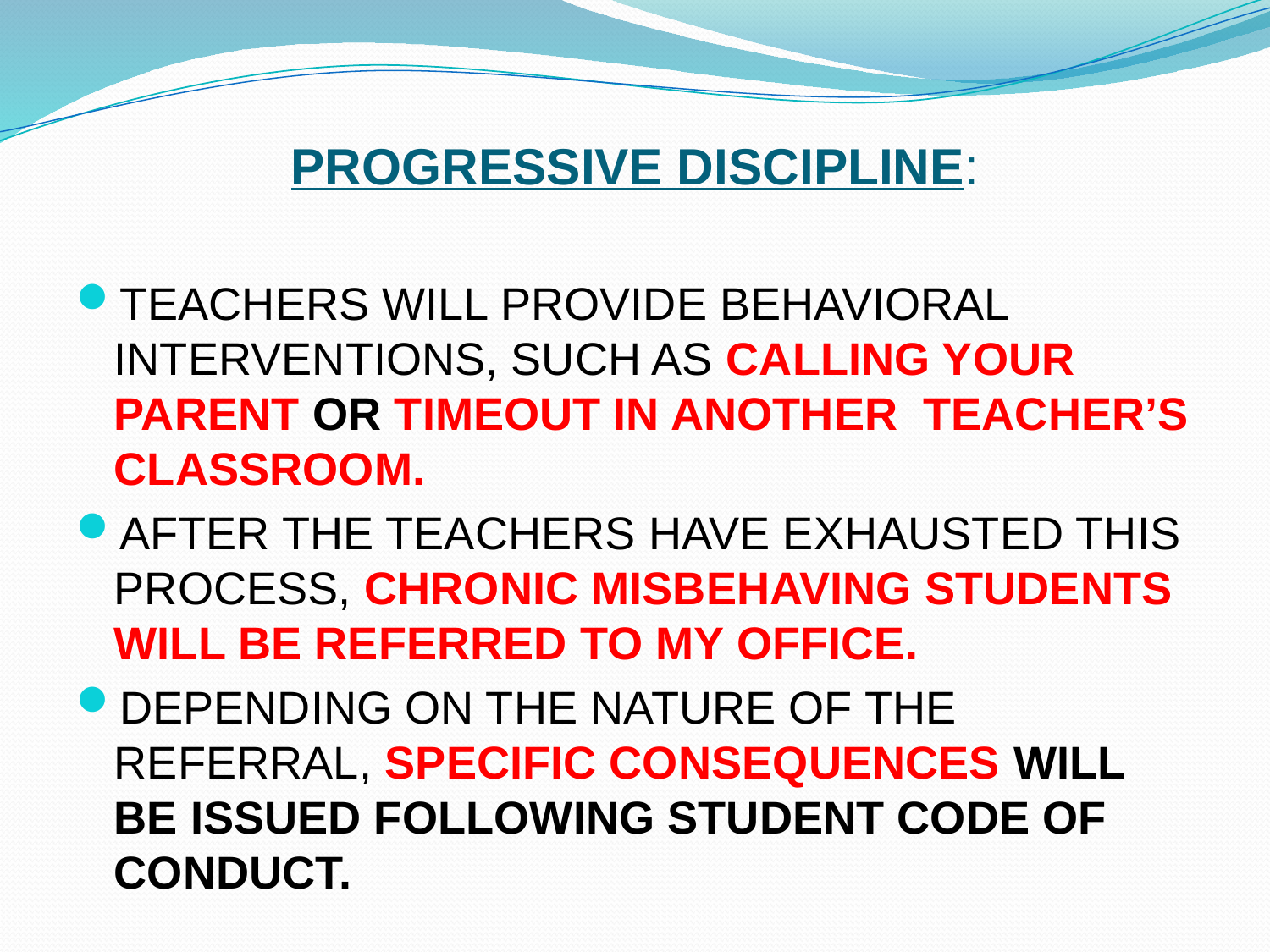

# PROGRESSIVE DISCIPLINE:
TEACHERS WILL PROVIDE BEHAVIORAL INTERVENTIONS, SUCH AS CALLING YOUR PARENT OR TIMEOUT IN ANOTHER  TEACHER’S CLASSROOM.
AFTER THE TEACHERS HAVE EXHAUSTED THIS PROCESS, CHRONIC MISBEHAVING STUDENTS WILL BE REFERRED TO MY OFFICE.
DEPENDING ON THE NATURE OF THE REFERRAL, SPECIFIC CONSEQUENCES WILL BE ISSUED FOLLOWING STUDENT CODE OF CONDUCT.